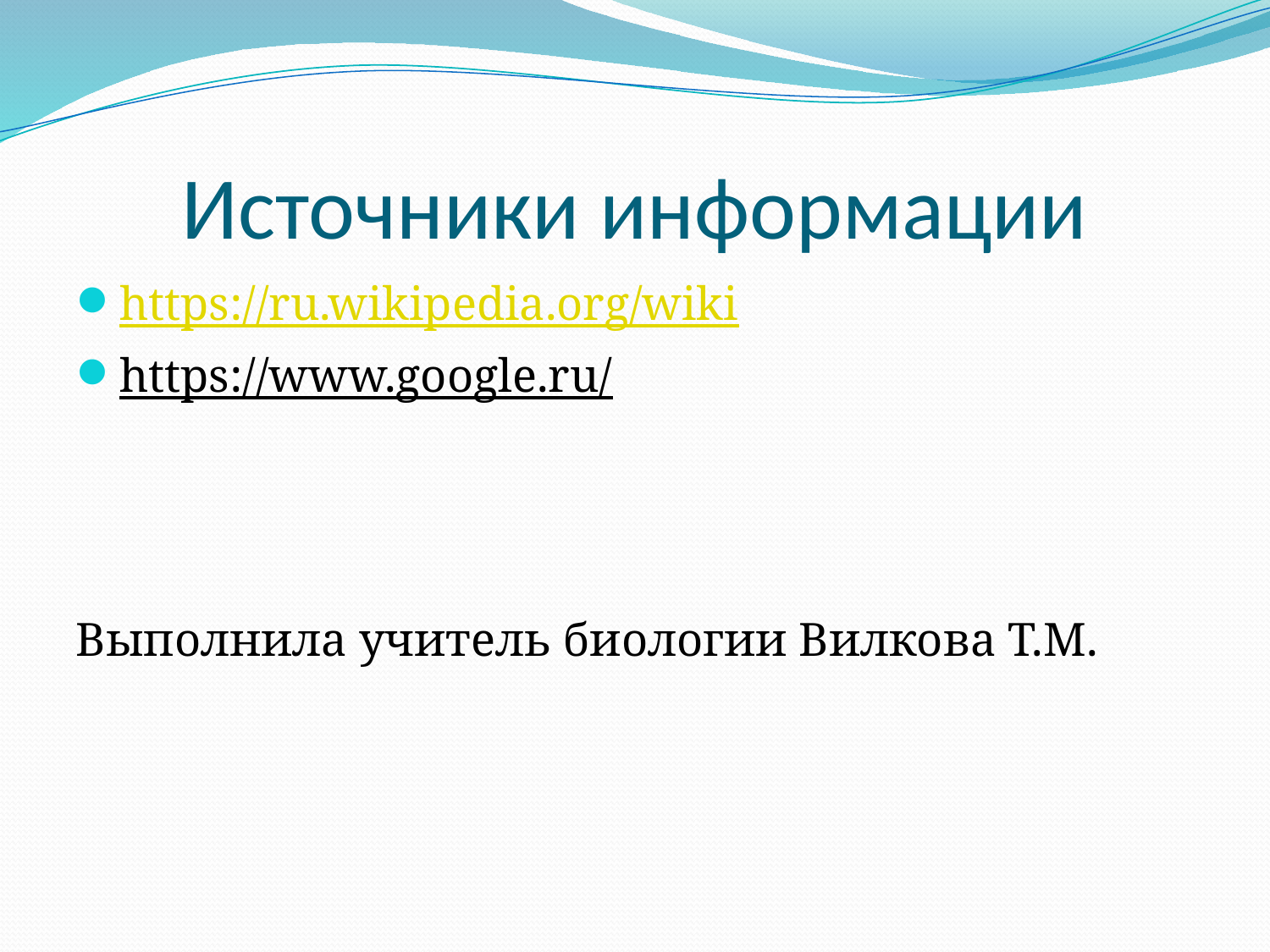

# Источники информации
https://ru.wikipedia.org/wiki
https://www.google.ru/

Выполнила учитель биологии Вилкова Т.М.